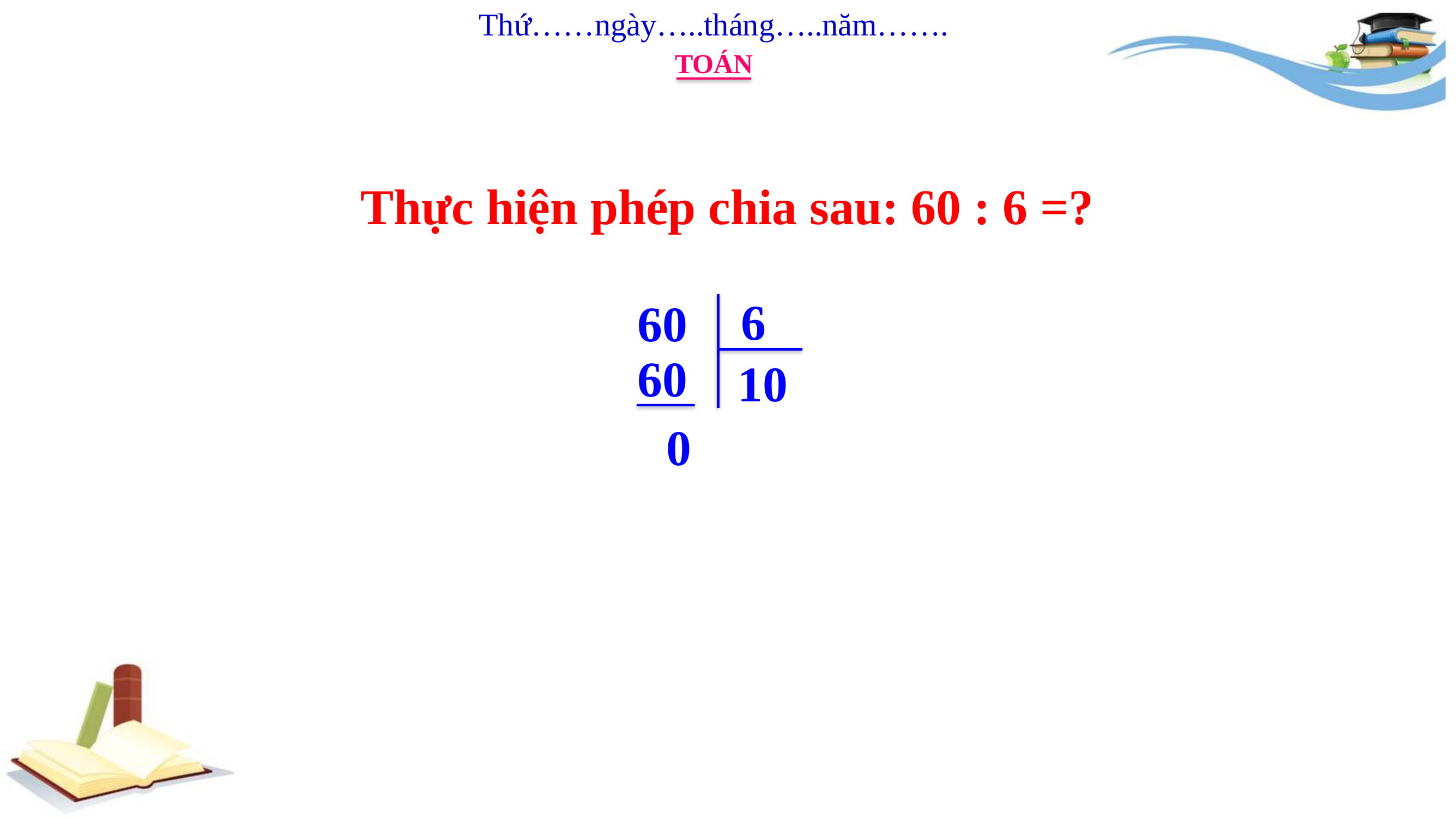

Thứ……ngày…..tháng…..năm…….
TOÁN
Thực hiện phép chia sau: 60 : 6 =?
6
60

60
10

0